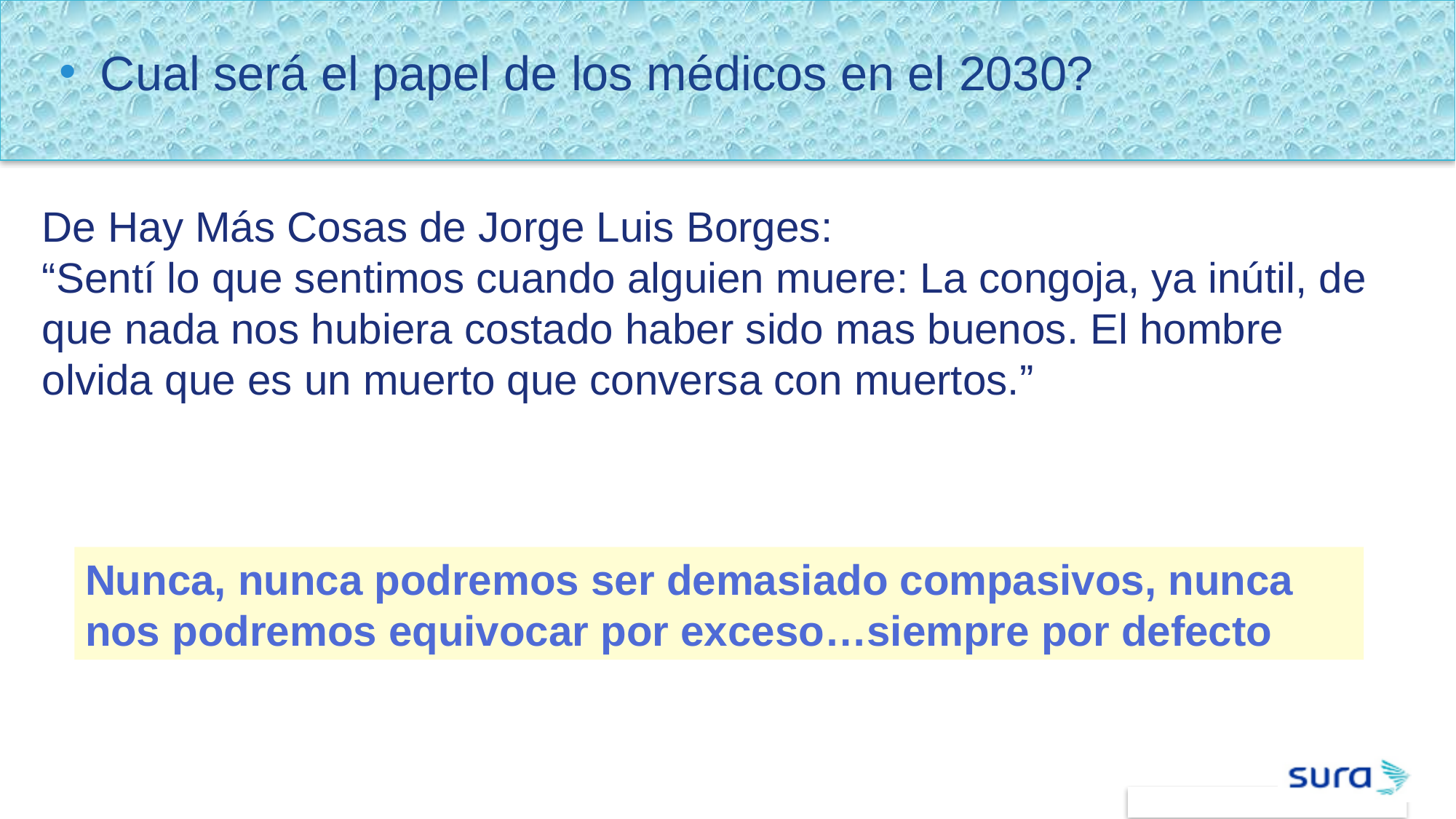

Cual será el papel de los médicos en el 2030?
De Hay Más Cosas de Jorge Luis Borges:
“Sentí lo que sentimos cuando alguien muere: La congoja, ya inútil, de que nada nos hubiera costado haber sido mas buenos. El hombre olvida que es un muerto que conversa con muertos.”

Nunca, nunca podremos ser demasiado compasivos, nunca nos podremos equivocar por exceso…siempre por defecto